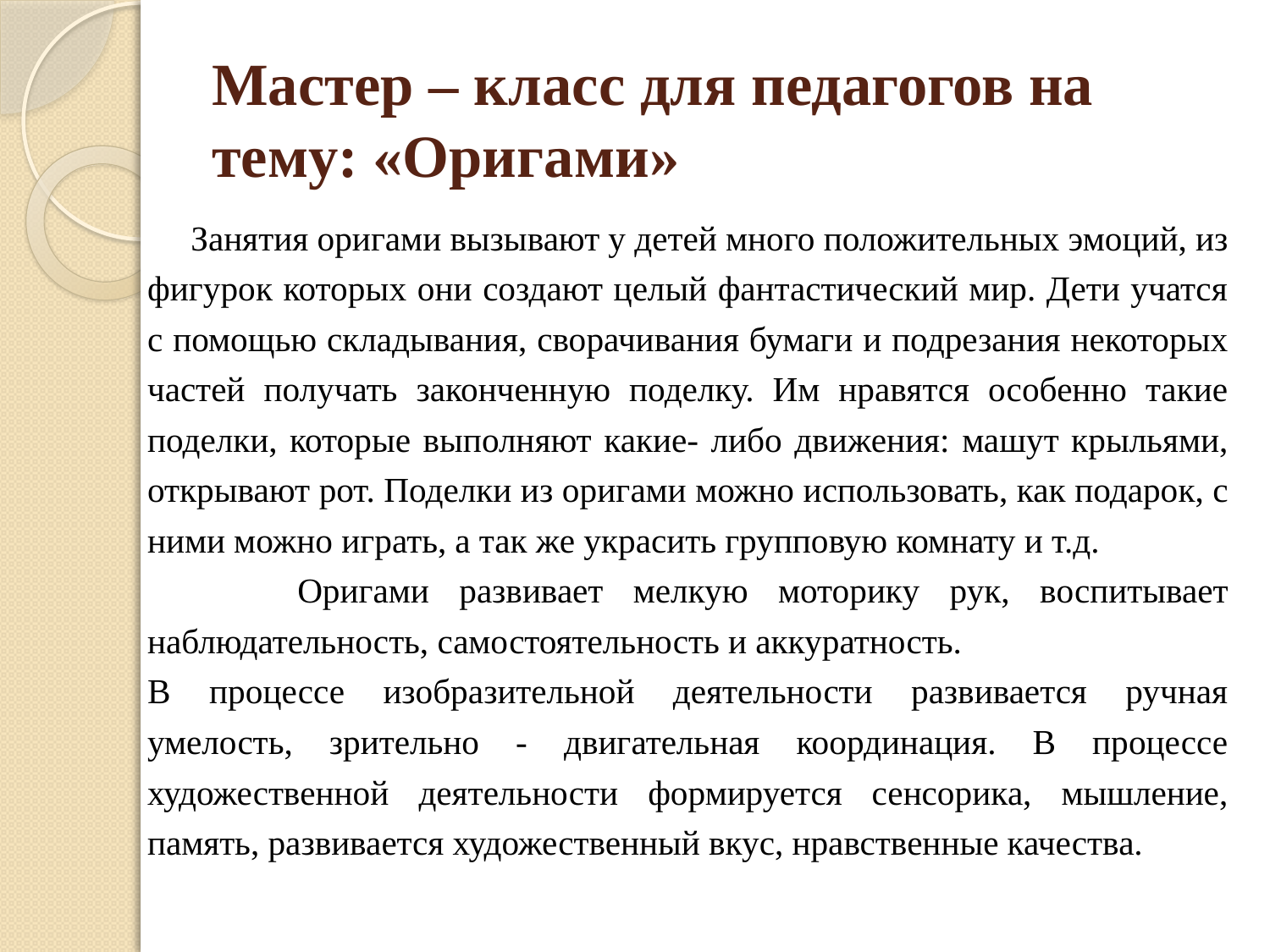

# Мастер – класс для педагогов на тему: «Оригами»
     Занятия оригами вызывают у детей много положительных эмоций, из фигурок которых они создают целый фантастический мир. Дети учатся с помощью складывания, сворачивания бумаги и подрезания некоторых частей получать законченную поделку. Им нравятся особенно такие поделки, которые выполняют какие- либо движения: машут крыльями, открывают рот. Поделки из оригами можно использовать, как подарок, с ними можно играть, а так же украсить групповую комнату и т.д.
     Оригами развивает мелкую моторику рук, воспитывает наблюдательность, самостоятельность и аккуратность.
В процессе изобразительной деятельности развивается ручная умелость, зрительно - двигательная координация. В процессе художественной деятельности формируется сенсорика, мышление, память, развивается художественный вкус, нравственные качества.